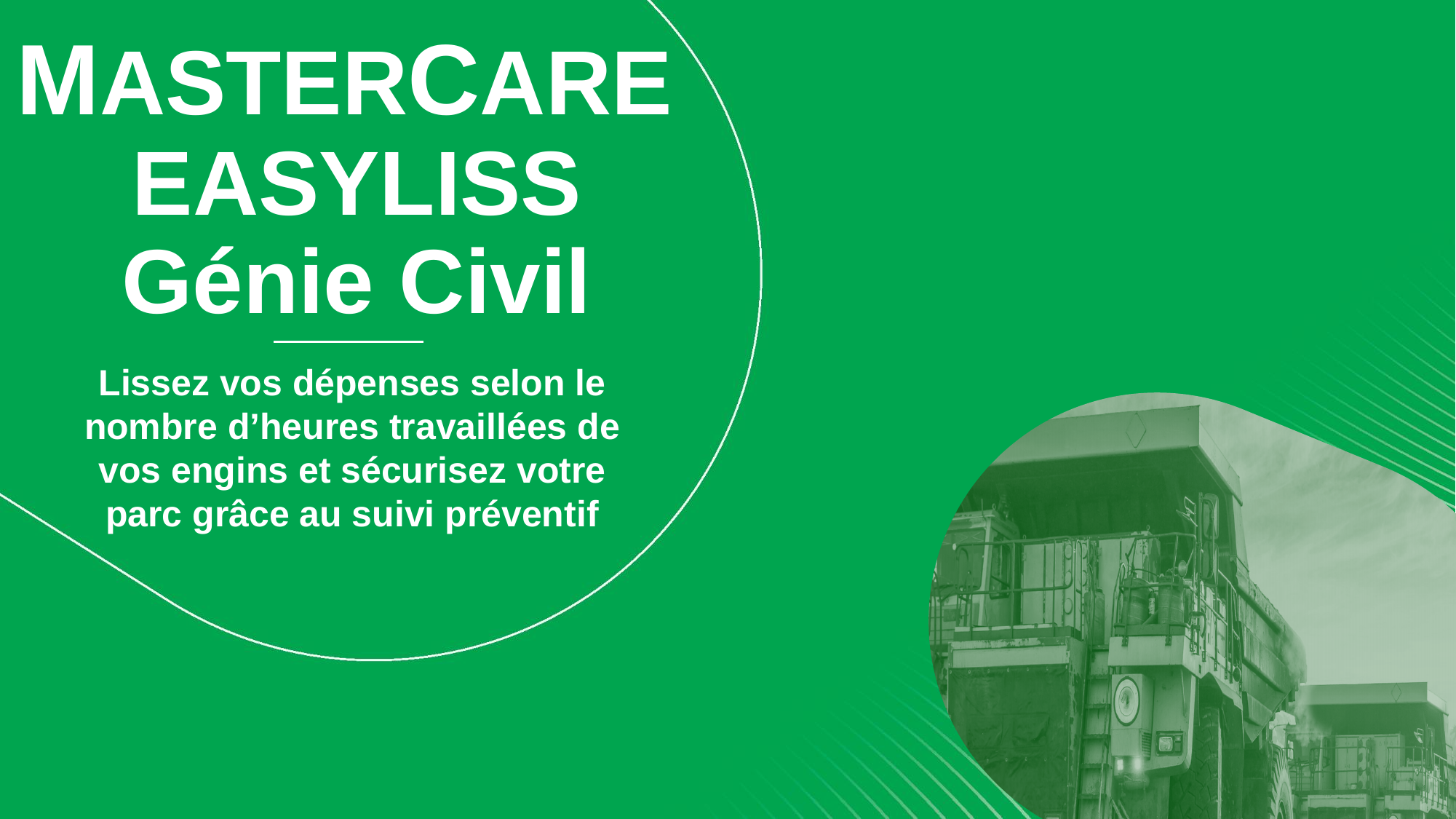

# MASTERCARE EASYLISS Génie Civil
Lissez vos dépenses selon le nombre d’heures travaillées de vos engins et sécurisez votre parc grâce au suivi préventif